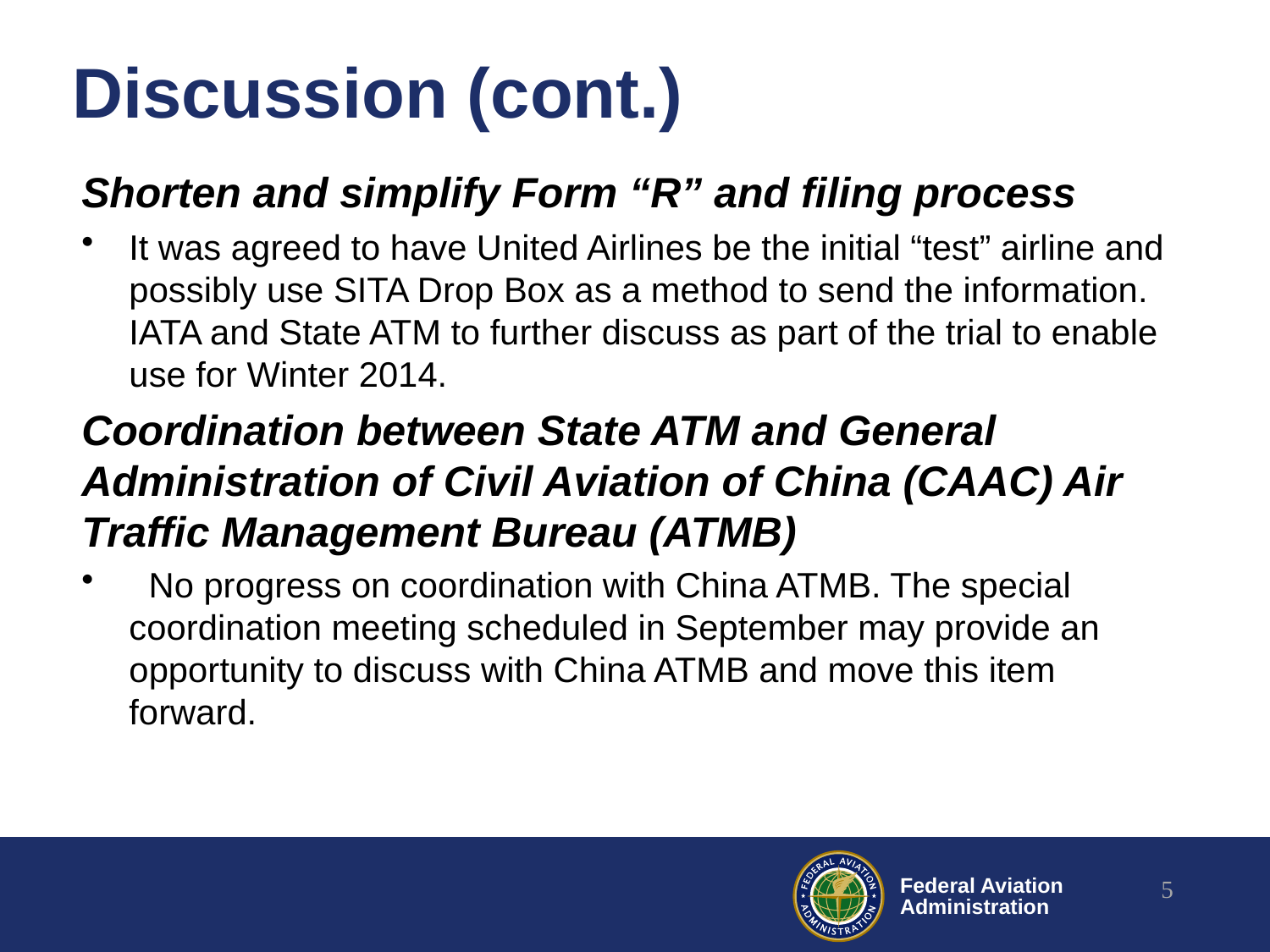

# Discussion (cont.)
Shorten and simplify Form “R” and filing process
It was agreed to have United Airlines be the initial “test” airline and possibly use SITA Drop Box as a method to send the information. IATA and State ATM to further discuss as part of the trial to enable use for Winter 2014.
Coordination between State ATM and General Administration of Civil Aviation of China (CAAC) Air Traffic Management Bureau (ATMB)
  No progress on coordination with China ATMB. The special coordination meeting scheduled in September may provide an opportunity to discuss with China ATMB and move this item forward.

5